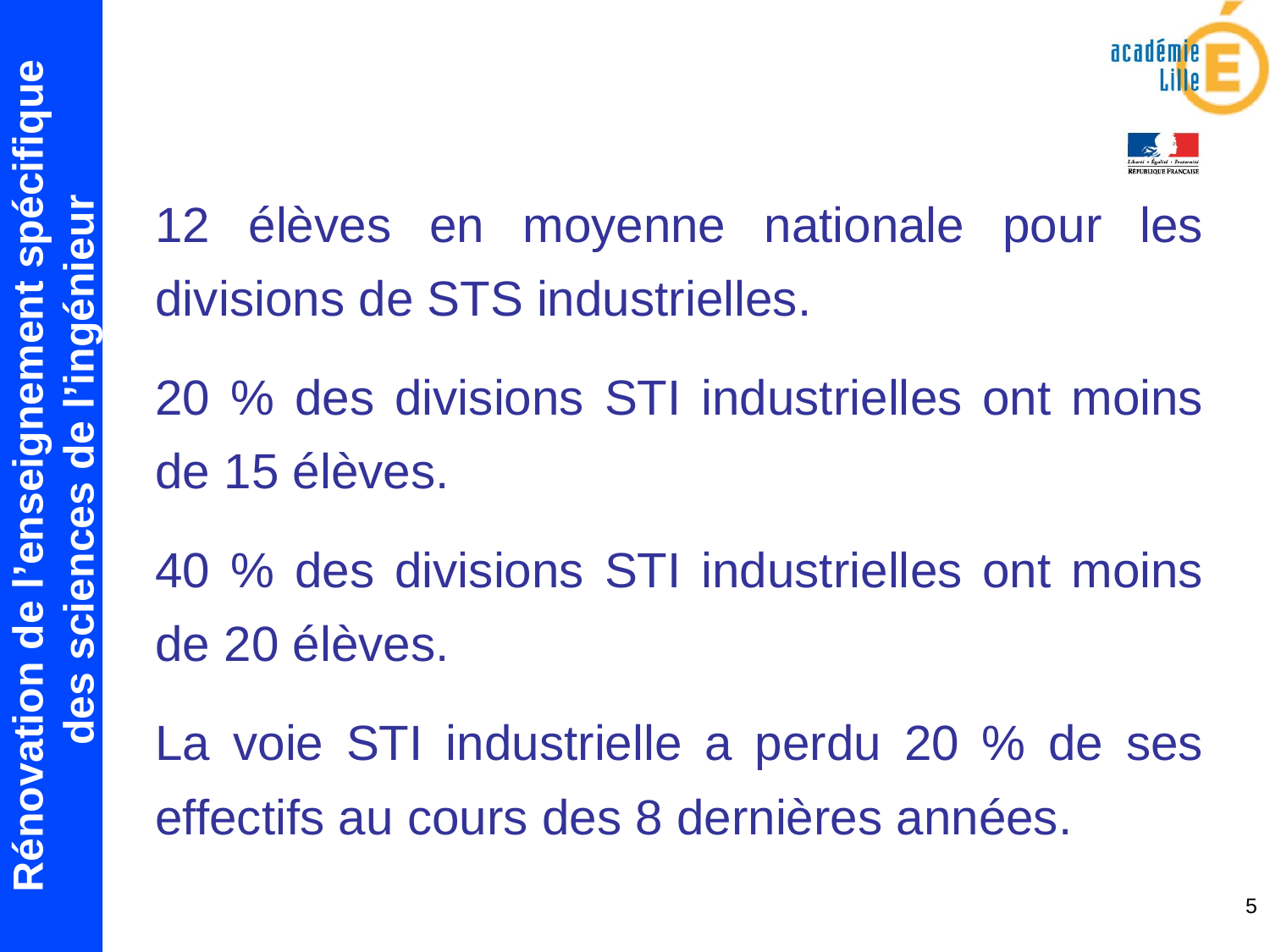

12 élèves en moyenne nationale pour les divisions de STS industrielles.
20 % des divisions STI industrielles ont moins de 15 élèves.
40 % des divisions STI industrielles ont moins de 20 élèves.
La voie STI industrielle a perdu 20 % de ses effectifs au cours des 8 dernières années.
5